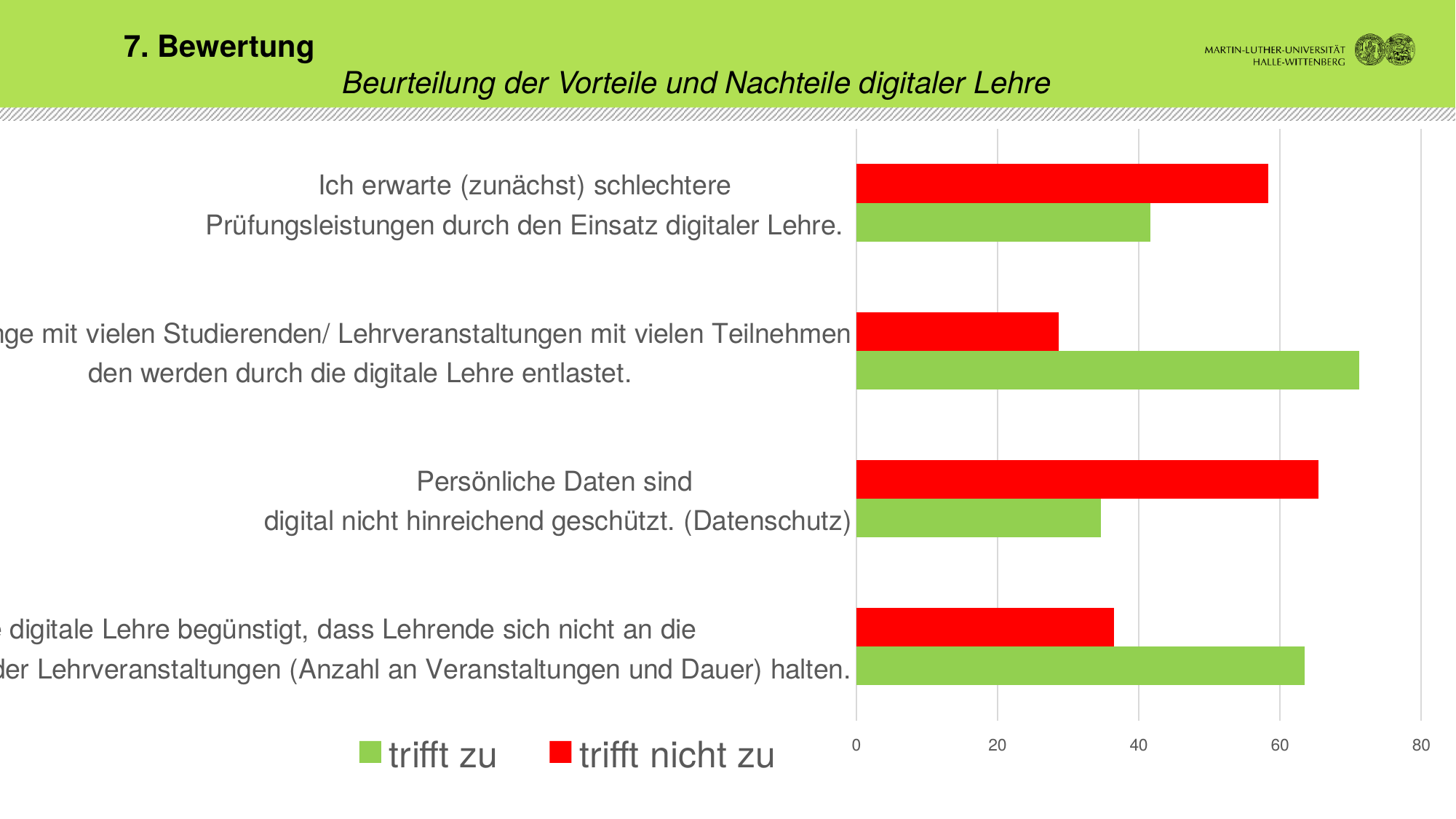

7. Bewertung
		Beurteilung der Vorteile und Nachteile digitaler Lehre

### Chart

| Category | trifft nicht zu  | trifft zu  |
|---|---|---|
| Ich erwarte (zunächst) schlechtere
Prüfungsleistungen durch den Einsatz digitaler Lehre.  | 58.3 | 41.7 |
| Studiengänge mit vielen Studierenden/ Lehrveranstaltungen mit vielen Teilnehmen
den werden durch die digitale Lehre entlastet. | 28.7 | 71.2 |
| Persönliche Daten sind
digital nicht hinreichend geschützt. (Datenschutz) | 65.4 | 34.6 |
| Die digitale Lehre begünstigt, dass Lehrende sich nicht an die
Maximaldauer der Lehrveranstaltungen (Anzahl an Veranstaltungen und Dauer) halten. | 36.5 | 63.5 |